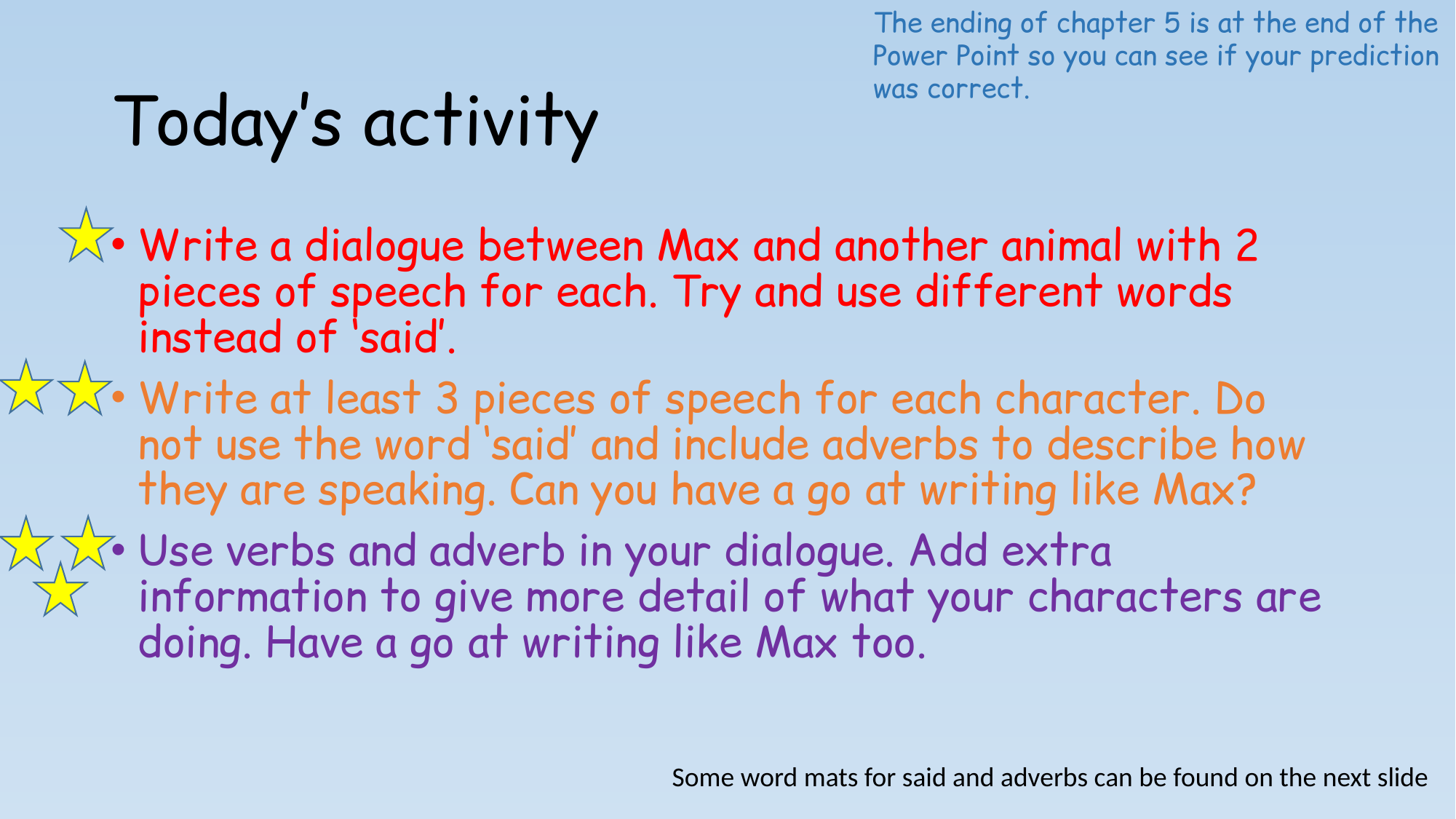

The ending of chapter 5 is at the end of the Power Point so you can see if your prediction was correct.

# Today’s activity

Write a dialogue between Max and another animal with 2 pieces of speech for each. Try and use different words instead of ‘said’.
Write at least 3 pieces of speech for each character. Do not use the word ‘said’ and include adverbs to describe how they are speaking. Can you have a go at writing like Max?
Use verbs and adverb in your dialogue. Add extra information to give more detail of what your characters are doing. Have a go at writing like Max too.

Some word mats for said and adverbs can be found on the next slide